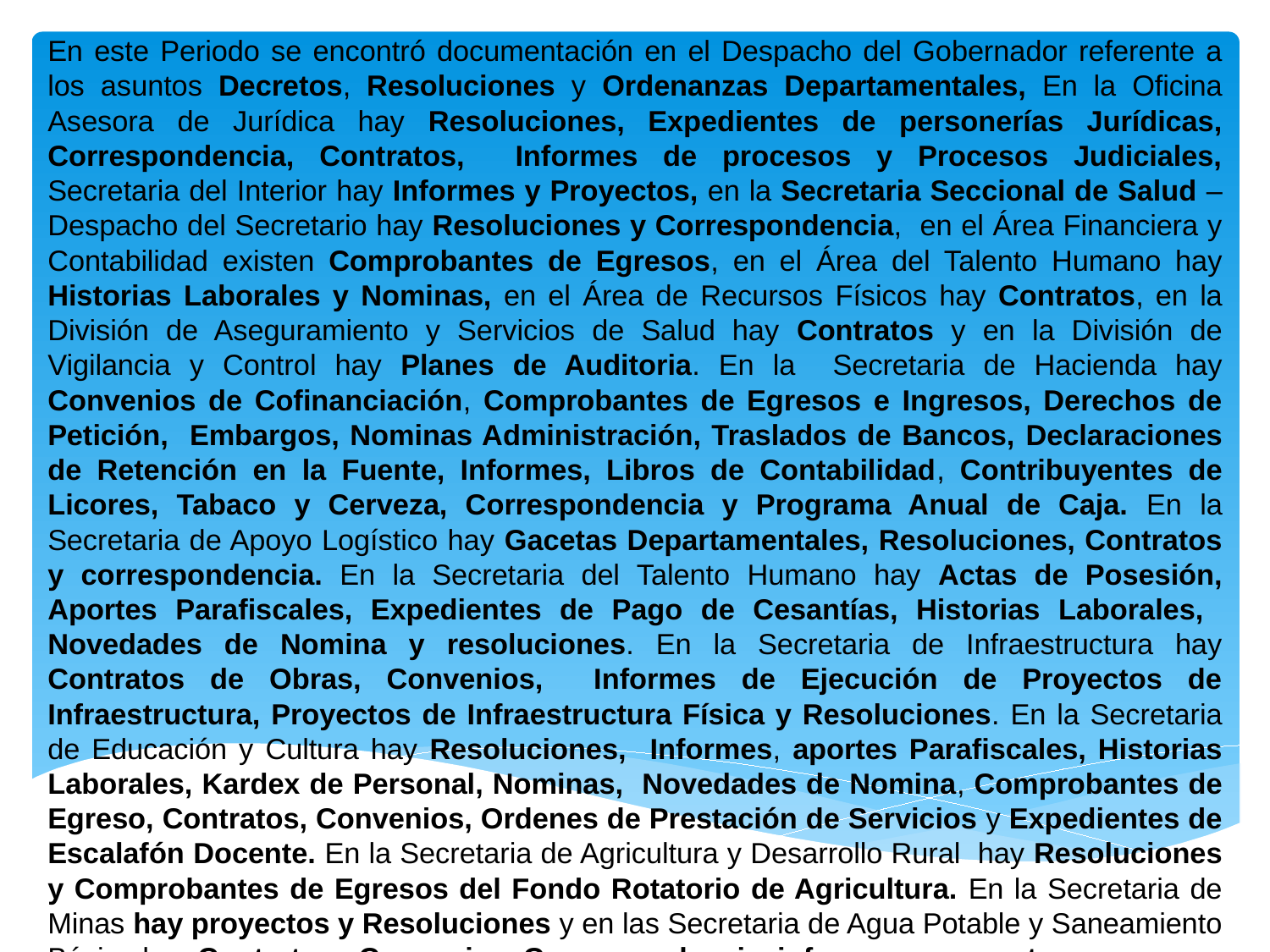

En este Periodo se encontró documentación en el Despacho del Gobernador referente a los asuntos Decretos, Resoluciones y Ordenanzas Departamentales, En la Oficina Asesora de Jurídica hay Resoluciones, Expedientes de personerías Jurídicas, Correspondencia, Contratos,  Informes de procesos y Procesos Judiciales, Secretaria del Interior hay Informes y Proyectos, en la Secretaria Seccional de Salud –Despacho del Secretario hay Resoluciones y Correspondencia,  en el Área Financiera y Contabilidad existen Comprobantes de Egresos, en el Área del Talento Humano hay Historias Laborales y Nominas, en el Área de Recursos Físicos hay Contratos, en la División de Aseguramiento y Servicios de Salud hay Contratos y en la División de Vigilancia y Control hay Planes de Auditoria. En la  Secretaria de Hacienda hay Convenios de Cofinanciación, Comprobantes de Egresos e Ingresos, Derechos de Petición,  Embargos, Nominas Administración, Traslados de Bancos, Declaraciones de Retención en la Fuente, Informes, Libros de Contabilidad, Contribuyentes de Licores, Tabaco y Cerveza, Correspondencia y Programa Anual de Caja. En la Secretaria de Apoyo Logístico hay Gacetas Departamentales, Resoluciones, Contratos y correspondencia. En la Secretaria del Talento Humano hay Actas de Posesión, Aportes Parafiscales, Expedientes de Pago de Cesantías, Historias Laborales,  Novedades de Nomina y resoluciones. En la Secretaria de Infraestructura hay Contratos de Obras, Convenios,  Informes de Ejecución de Proyectos de Infraestructura, Proyectos de Infraestructura Física y Resoluciones. En la Secretaria de Educación y Cultura hay Resoluciones,  Informes, aportes Parafiscales, Historias Laborales, Kardex de Personal, Nominas,  Novedades de Nomina, Comprobantes de Egreso, Contratos, Convenios, Ordenes de Prestación de Servicios y Expedientes de Escalafón Docente. En la Secretaria de Agricultura y Desarrollo Rural  hay Resoluciones y Comprobantes de Egresos del Fondo Rotatorio de Agricultura. En la Secretaria de Minas hay proyectos y Resoluciones y en las Secretaria de Agua Potable y Saneamiento Básico hay Contratos,  Convenios, Correspondencia, informes y proyectos.